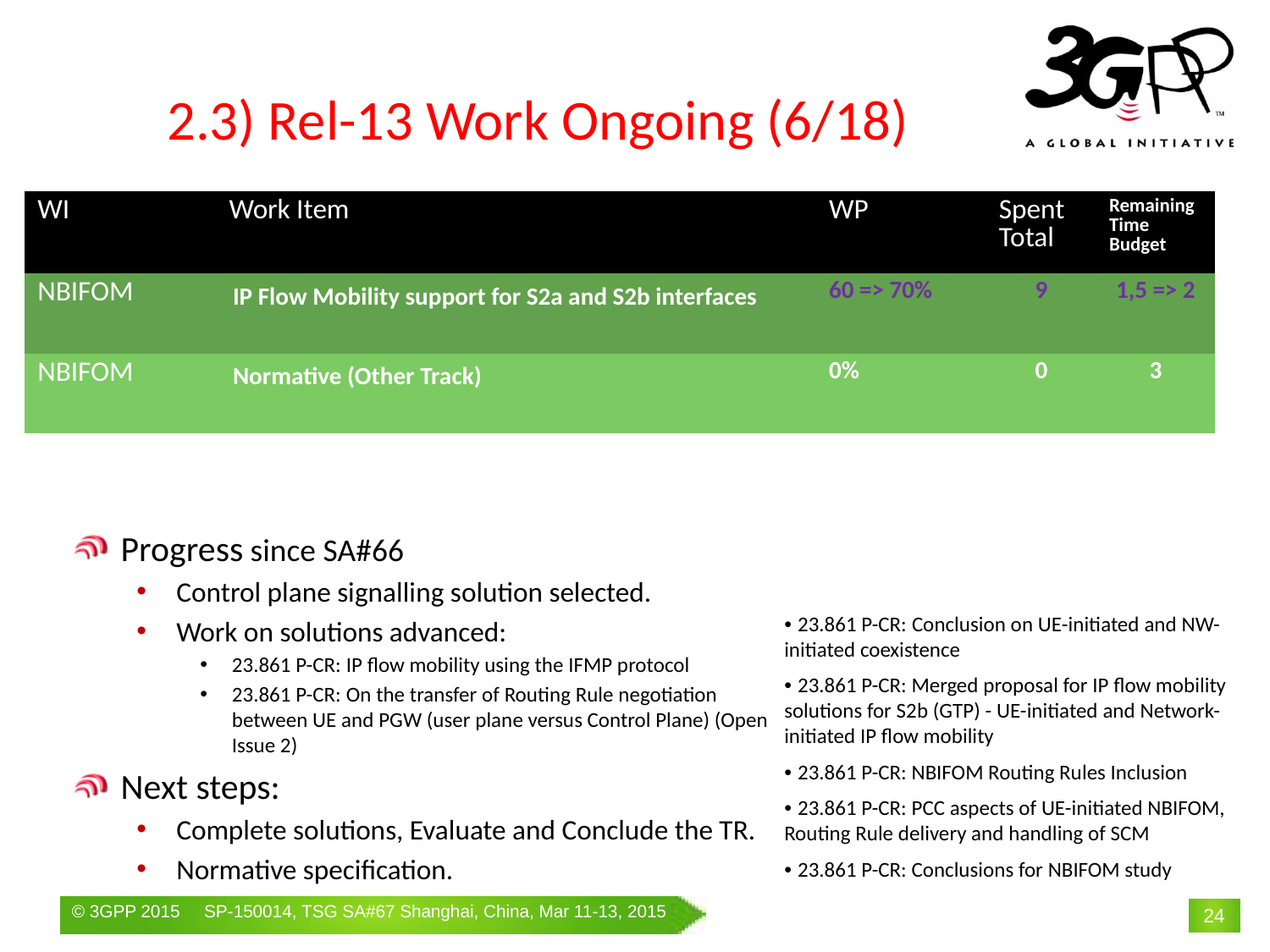

# 2.3) Rel-13 Work Ongoing (6/18)
| WI | Work Item | WP | Spent Total | Remaining Time Budget |
| --- | --- | --- | --- | --- |
| NBIFOM | IP Flow Mobility support for S2a and S2b interfaces | 60 => 70% | 9 | 1,5 => 2 |
| NBIFOM | Normative (Other Track) | 0% | 0 | 3 |
Progress since SA#66
Control plane signalling solution selected.
Work on solutions advanced:
23.861 P-CR: IP flow mobility using the IFMP protocol
23.861 P-CR: On the transfer of Routing Rule negotiation between UE and PGW (user plane versus Control Plane) (Open Issue 2)
Next steps:
Complete solutions, Evaluate and Conclude the TR.
Normative specification.
• 23.861 P-CR: Conclusion on UE-initiated and NW-initiated coexistence
• 23.861 P-CR: Merged proposal for IP flow mobility solutions for S2b (GTP) - UE-initiated and Network-initiated IP flow mobility
• 23.861 P-CR: NBIFOM Routing Rules Inclusion
• 23.861 P-CR: PCC aspects of UE-initiated NBIFOM, Routing Rule delivery and handling of SCM
• 23.861 P-CR: Conclusions for NBIFOM study